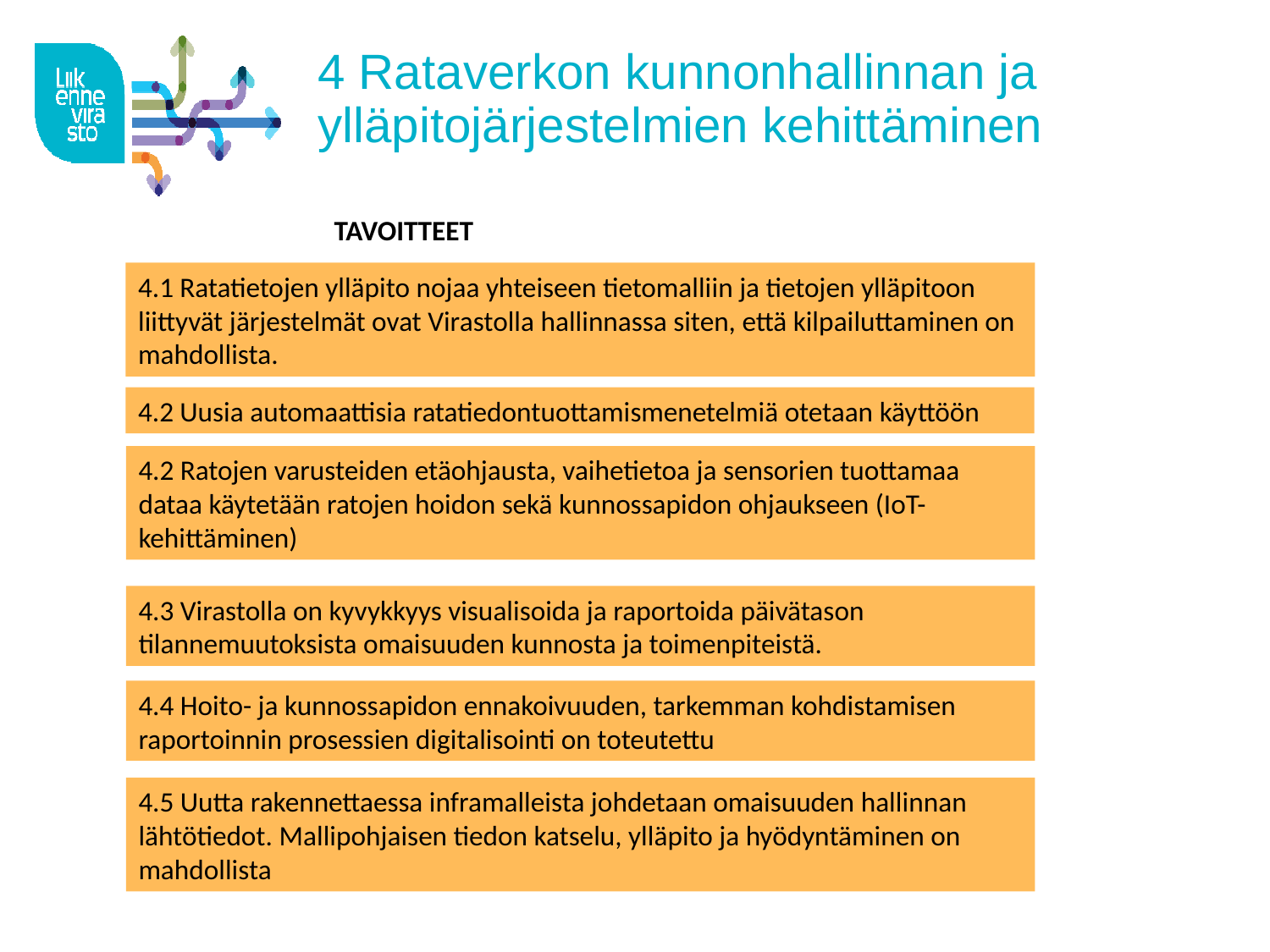

# 4 Rataverkon kunnonhallinnan ja ylläpitojärjestelmien kehittäminen
TAVOITTEET
4.1 Ratatietojen ylläpito nojaa yhteiseen tietomalliin ja tietojen ylläpitoon liittyvät järjestelmät ovat Virastolla hallinnassa siten, että kilpailuttaminen on mahdollista.
4.2 Uusia automaattisia ratatiedontuottamismenetelmiä otetaan käyttöön
4.2 Ratojen varusteiden etäohjausta, vaihetietoa ja sensorien tuottamaa dataa käytetään ratojen hoidon sekä kunnossapidon ohjaukseen (IoT-kehittäminen)
4.3 Virastolla on kyvykkyys visualisoida ja raportoida päivätason tilannemuutoksista omaisuuden kunnosta ja toimenpiteistä.
4.4 Hoito- ja kunnossapidon ennakoivuuden, tarkemman kohdistamisen raportoinnin prosessien digitalisointi on toteutettu
4.5 Uutta rakennettaessa inframalleista johdetaan omaisuuden hallinnan lähtötiedot. Mallipohjaisen tiedon katselu, ylläpito ja hyödyntäminen on mahdollista